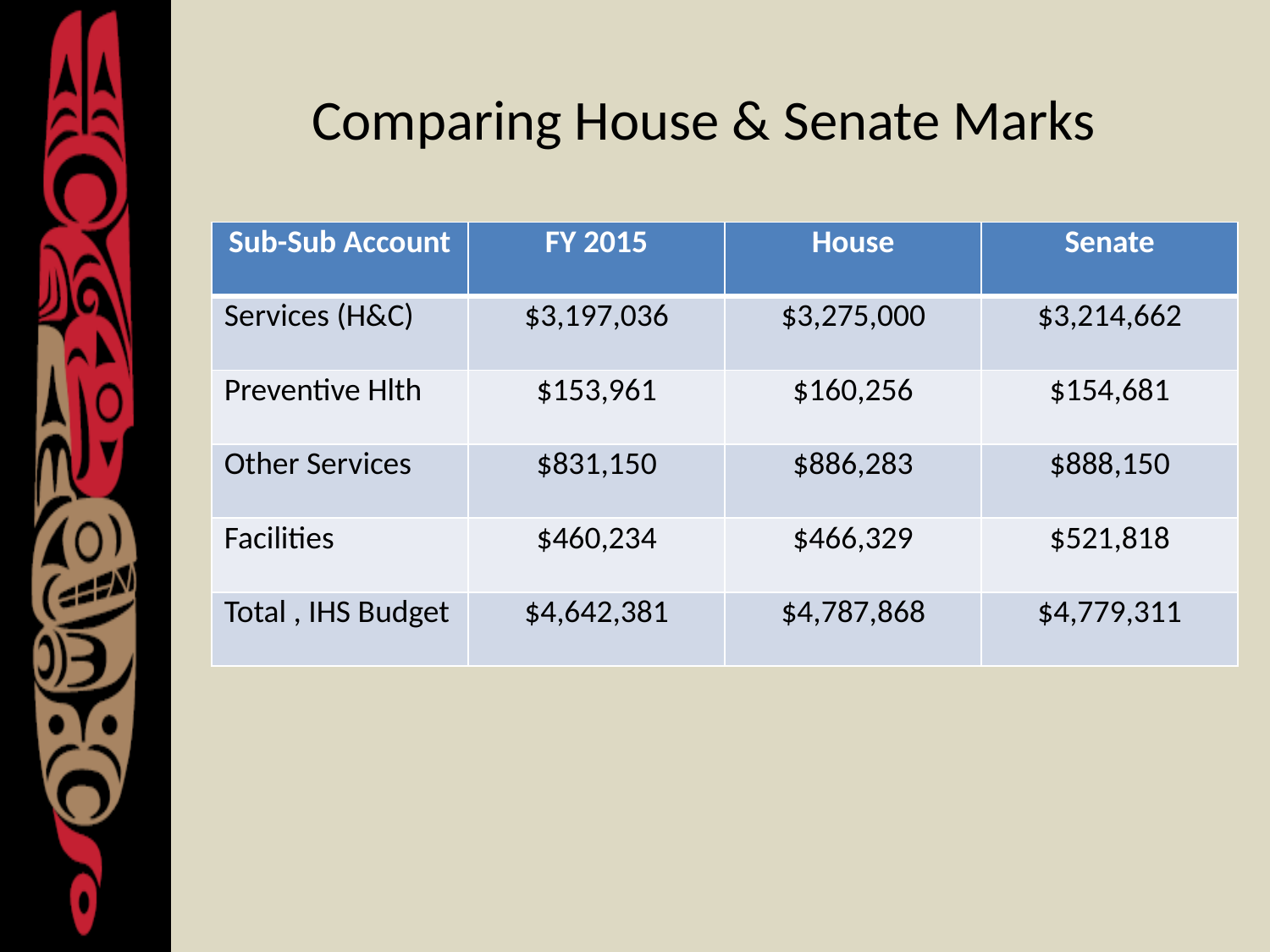

# Comparing House & Senate Marks
| Sub-Sub Account | FY 2015 | House | Senate |
| --- | --- | --- | --- |
| Services (H&C) | $3,197,036 | $3,275,000 | $3,214,662 |
| Preventive Hlth | $153,961 | $160,256 | $154,681 |
| Other Services | $831,150 | $886,283 | $888,150 |
| Facilities | $460,234 | $466,329 | $521,818 |
| Total , IHS Budget | $4,642,381 | $4,787,868 | $4,779,311 |